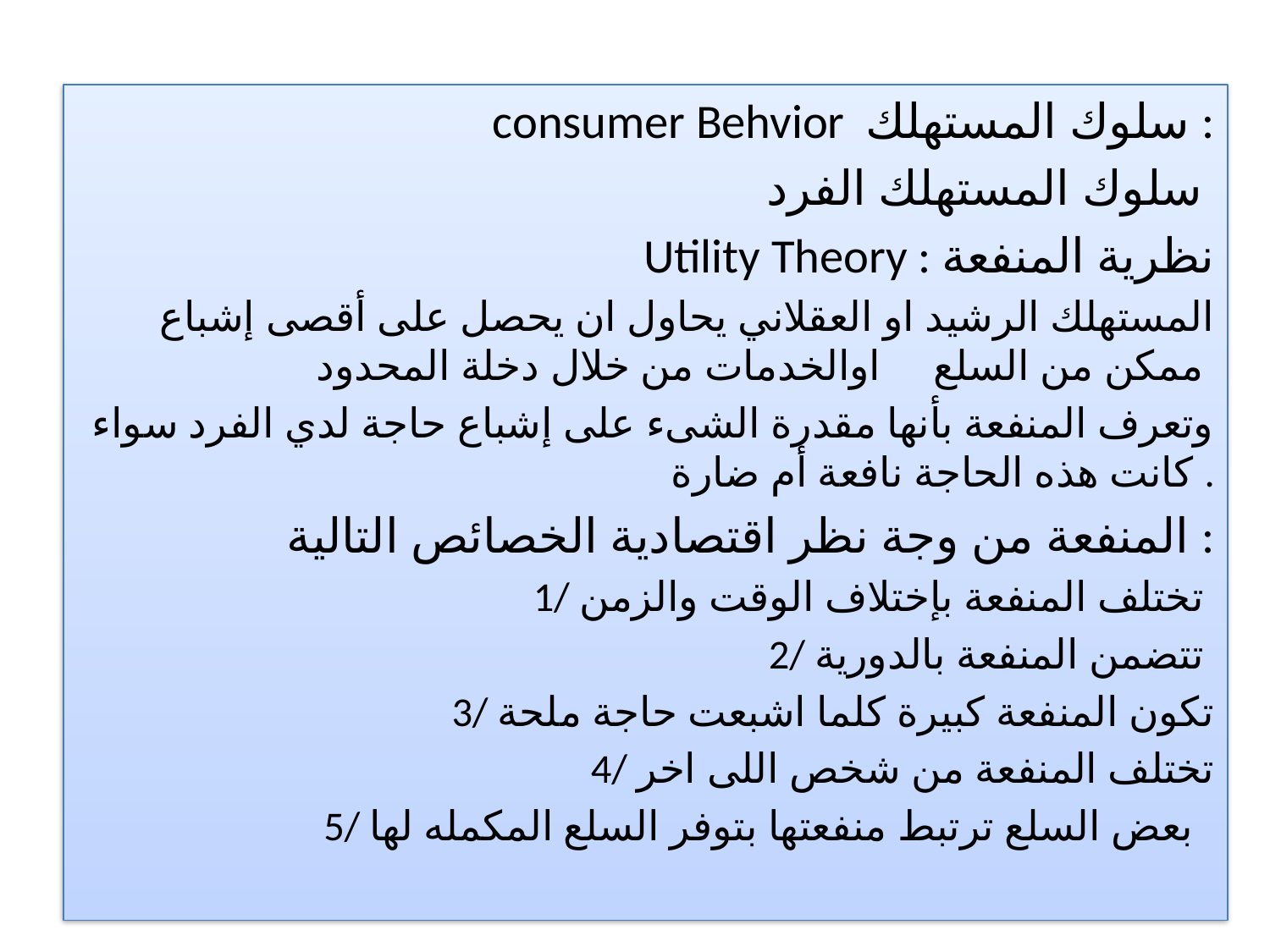

consumer Behvior  سلوك المستهلك :
سلوك المستهلك الفرد
Utility Theory : نظرية المنفعة
المستهلك الرشيد او العقلاني يحاول ان يحصل على أقصى إشباع ممكن من السلع     اوالخدمات من خلال دخلة المحدود
وتعرف المنفعة بأنها مقدرة الشىء على إشباع حاجة لدي الفرد سواء كانت هذه الحاجة نافعة أم ضارة .
المنفعة من وجة نظر اقتصادية الخصائص التالية :
1/ تختلف المنفعة بإختلاف الوقت والزمن
2/ تتضمن المنفعة بالدورية
3/ تكون المنفعة كبيرة كلما اشبعت حاجة ملحة
4/ تختلف المنفعة من شخص اللى اخر
5/ بعض السلع ترتبط منفعتها بتوفر السلع المكمله لها